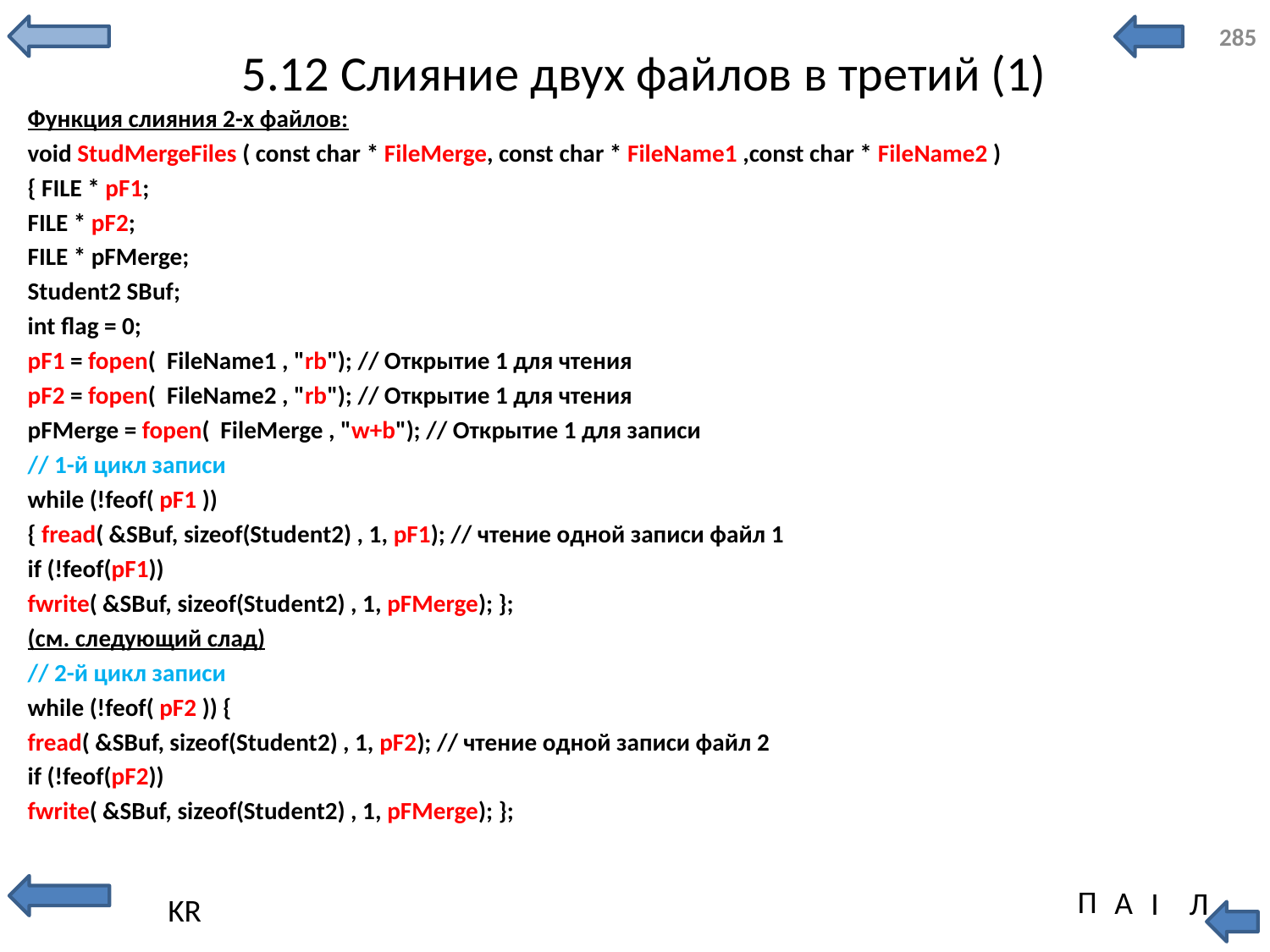

# 5.12 Слияние двух файлов в третий (1)
Функция слияния 2-х файлов:
void StudMergeFiles ( const char * FileMerge, const char * FileName1 ,const char * FileName2 )
{ FILE * pF1;
FILE * pF2;
FILE * pFMerge;
Student2 SBuf;
int flag = 0;
pF1 = fopen(  FileName1 , "rb"); // Открытие 1 для чтения
pF2 = fopen(  FileName2 , "rb"); // Открытие 1 для чтения
pFMerge = fopen(  FileMerge , "w+b"); // Открытие 1 для записи
// 1-й цикл записи
while (!feof( pF1 ))
{ fread( &SBuf, sizeof(Student2) , 1, pF1); // чтение одной записи файл 1
if (!feof(pF1))
fwrite( &SBuf, sizeof(Student2) , 1, pFMerge); };
(см. следующий слад)
// 2-й цикл записи
while (!feof( pF2 )) {
fread( &SBuf, sizeof(Student2) , 1, pF2); // чтение одной записи файл 2
if (!feof(pF2))
fwrite( &SBuf, sizeof(Student2) , 1, pFMerge); };